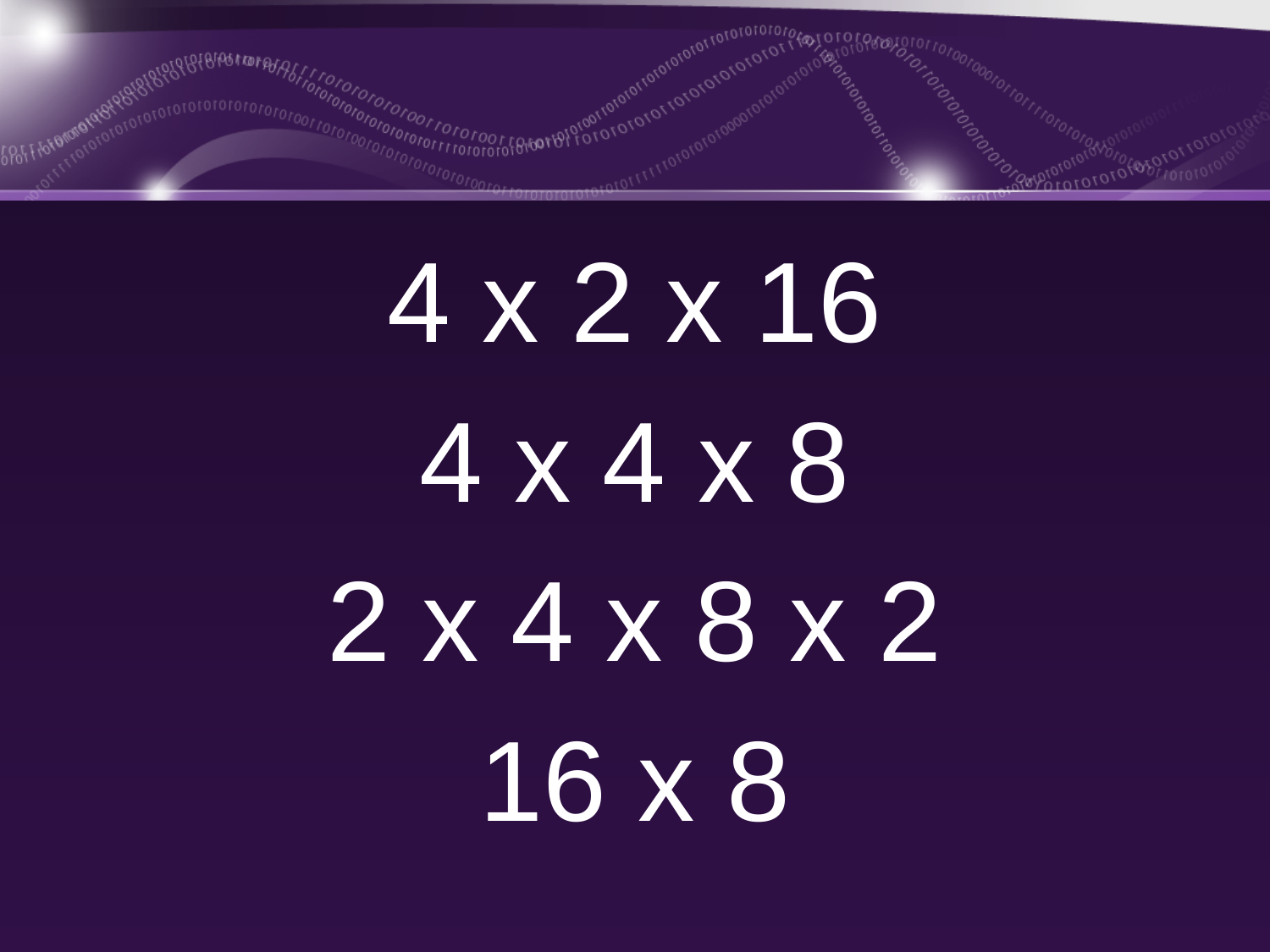

4 x 2 x 16
4 x 4 x 8
2 x 4 x 8 x 2
16 x 8